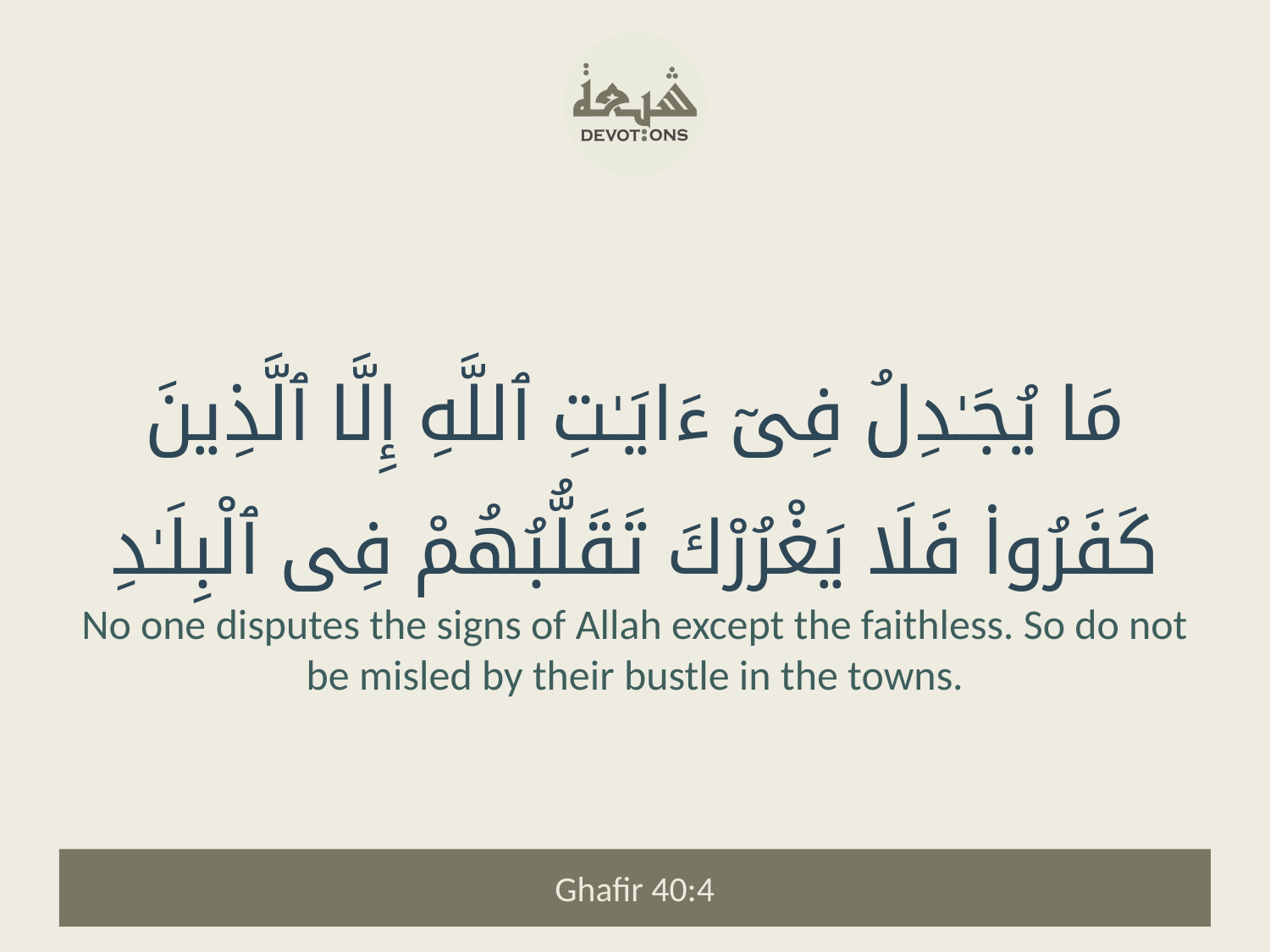

مَا يُجَـٰدِلُ فِىٓ ءَايَـٰتِ ٱللَّهِ إِلَّا ٱلَّذِينَ كَفَرُوا۟ فَلَا يَغْرُرْكَ تَقَلُّبُهُمْ فِى ٱلْبِلَـٰدِ
No one disputes the signs of Allah except the faithless. So do not be misled by their bustle in the towns.
Ghafir 40:4